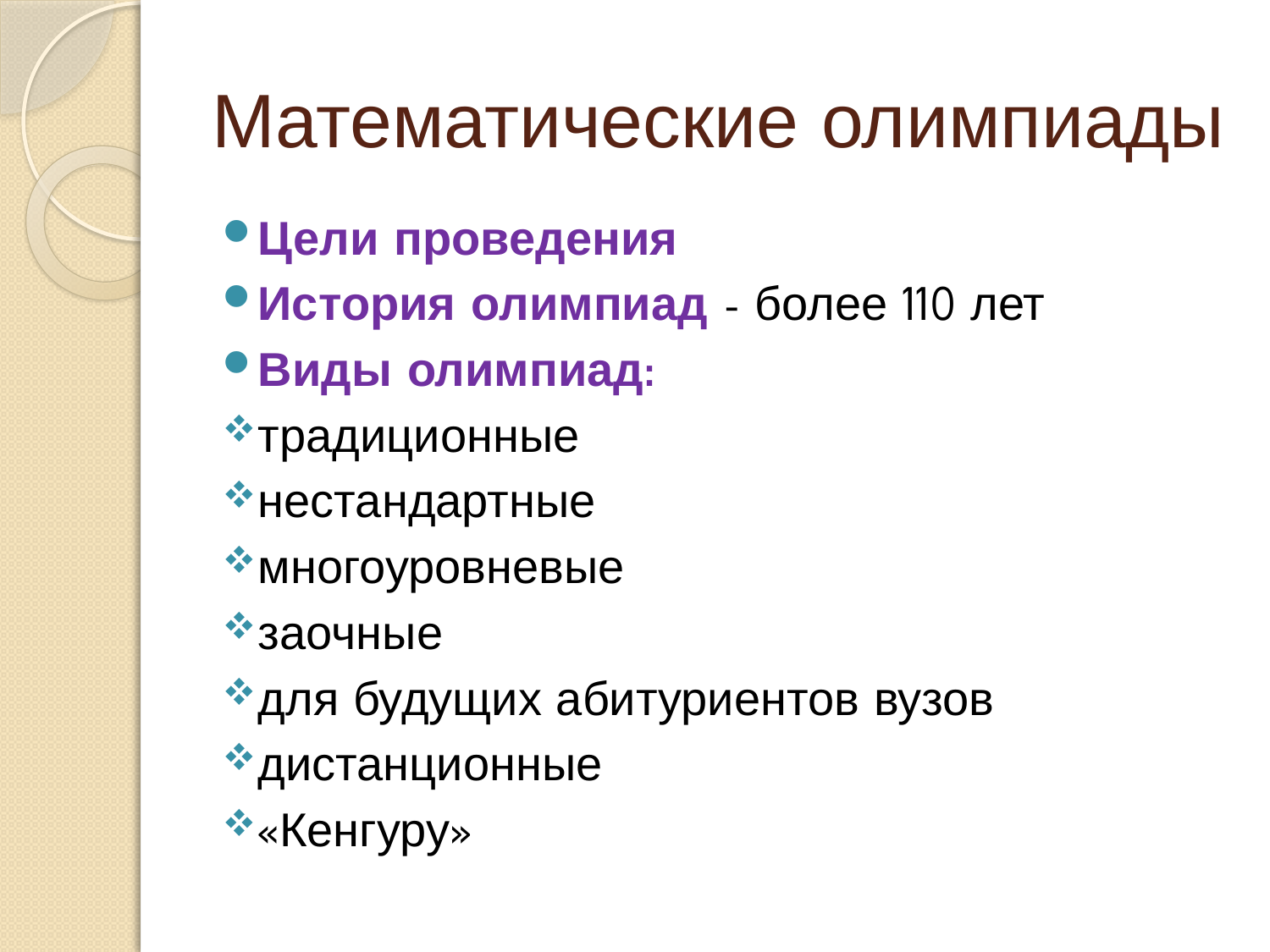

# Математические олимпиады
Цели проведения
История олимпиад - более 110 лет
Виды олимпиад:
традиционные
нестандартные
многоуровневые
заочные
для будущих абитуриентов вузов
дистанционные
«Кенгуру»